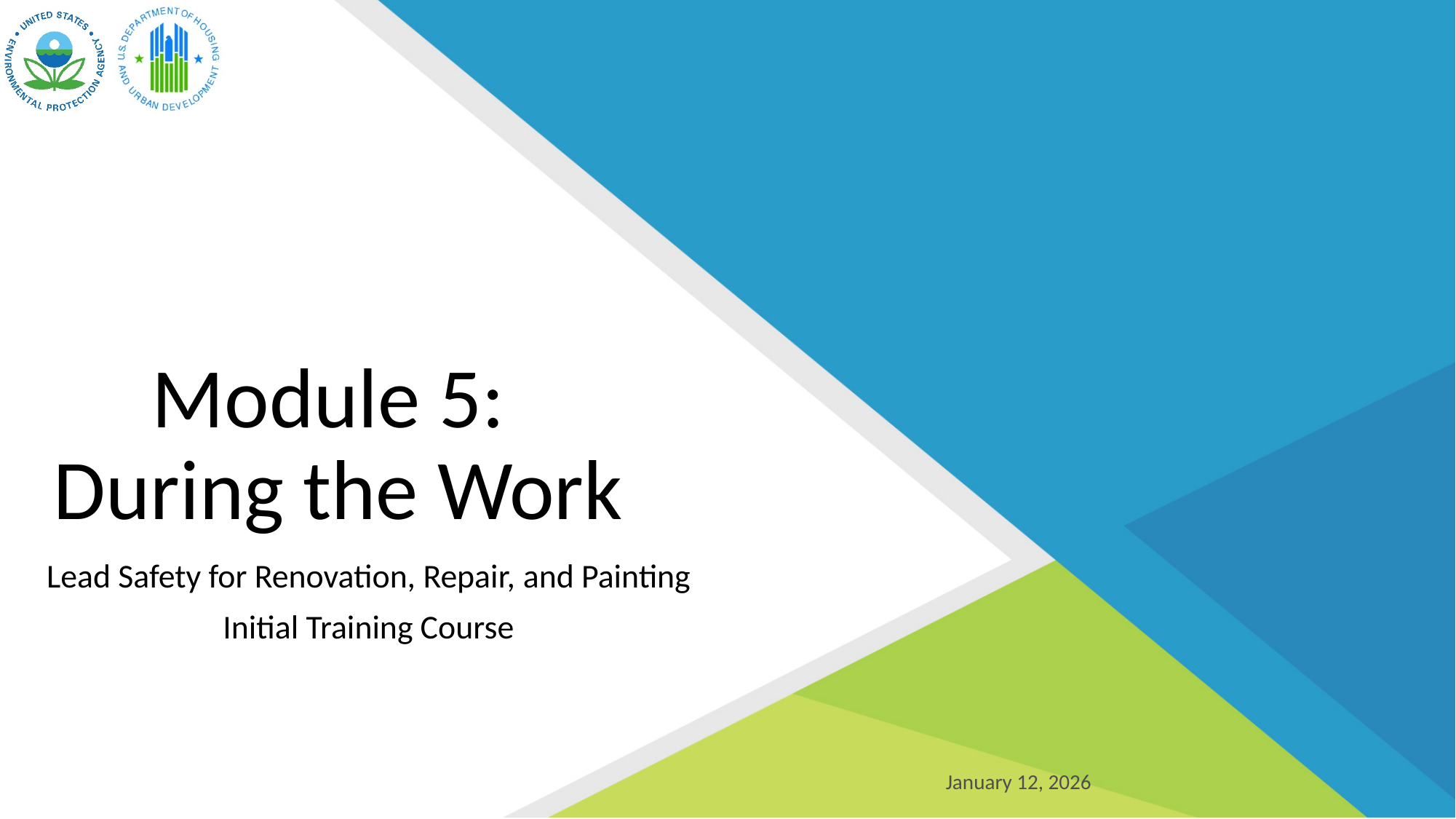

# Module 5: During the Work
Lead Safety for Renovation, Repair, and Painting
Initial Training Course

January 12, 2026